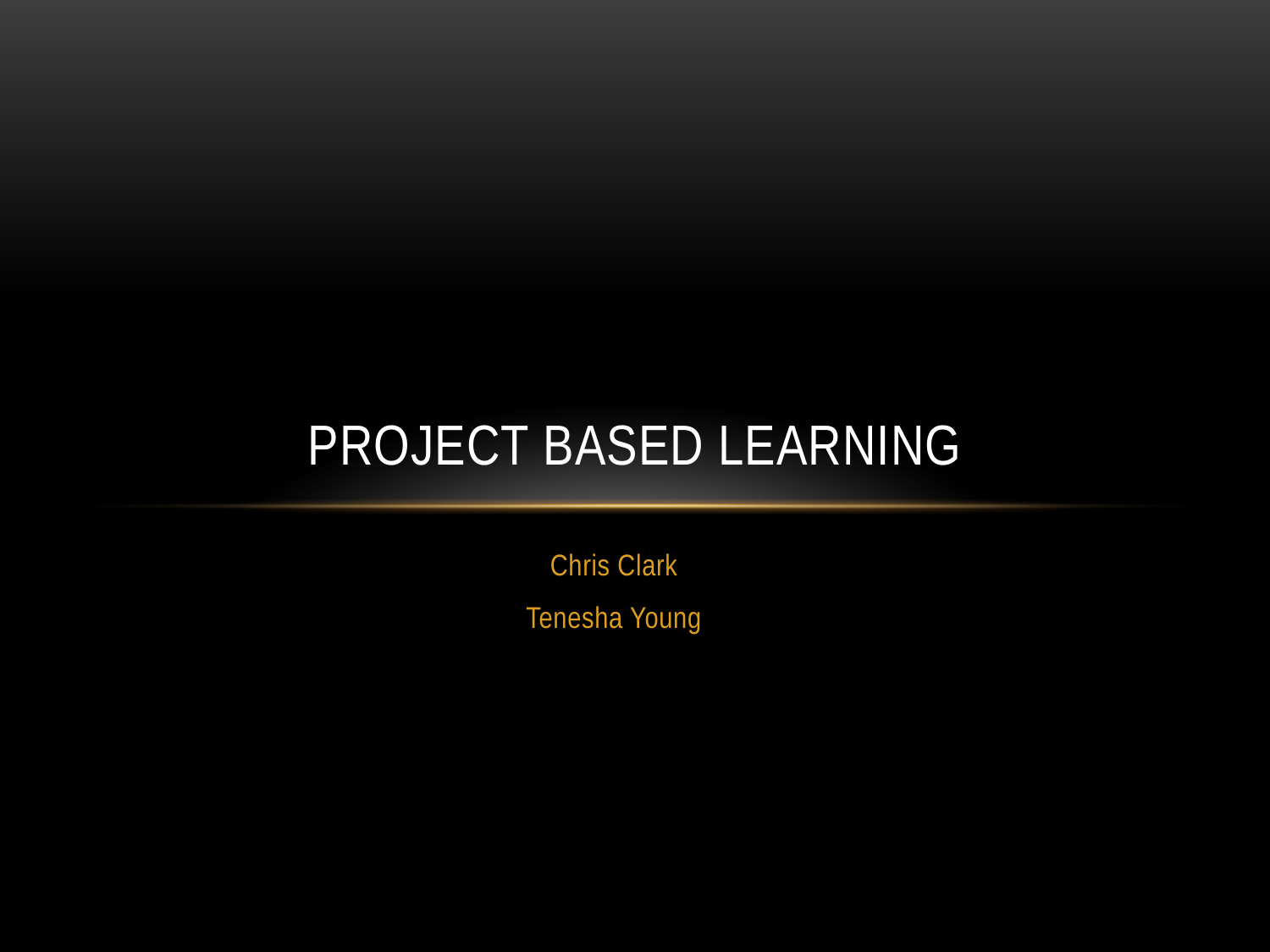

# Project Based Learning
Chris Clark
Tenesha Young